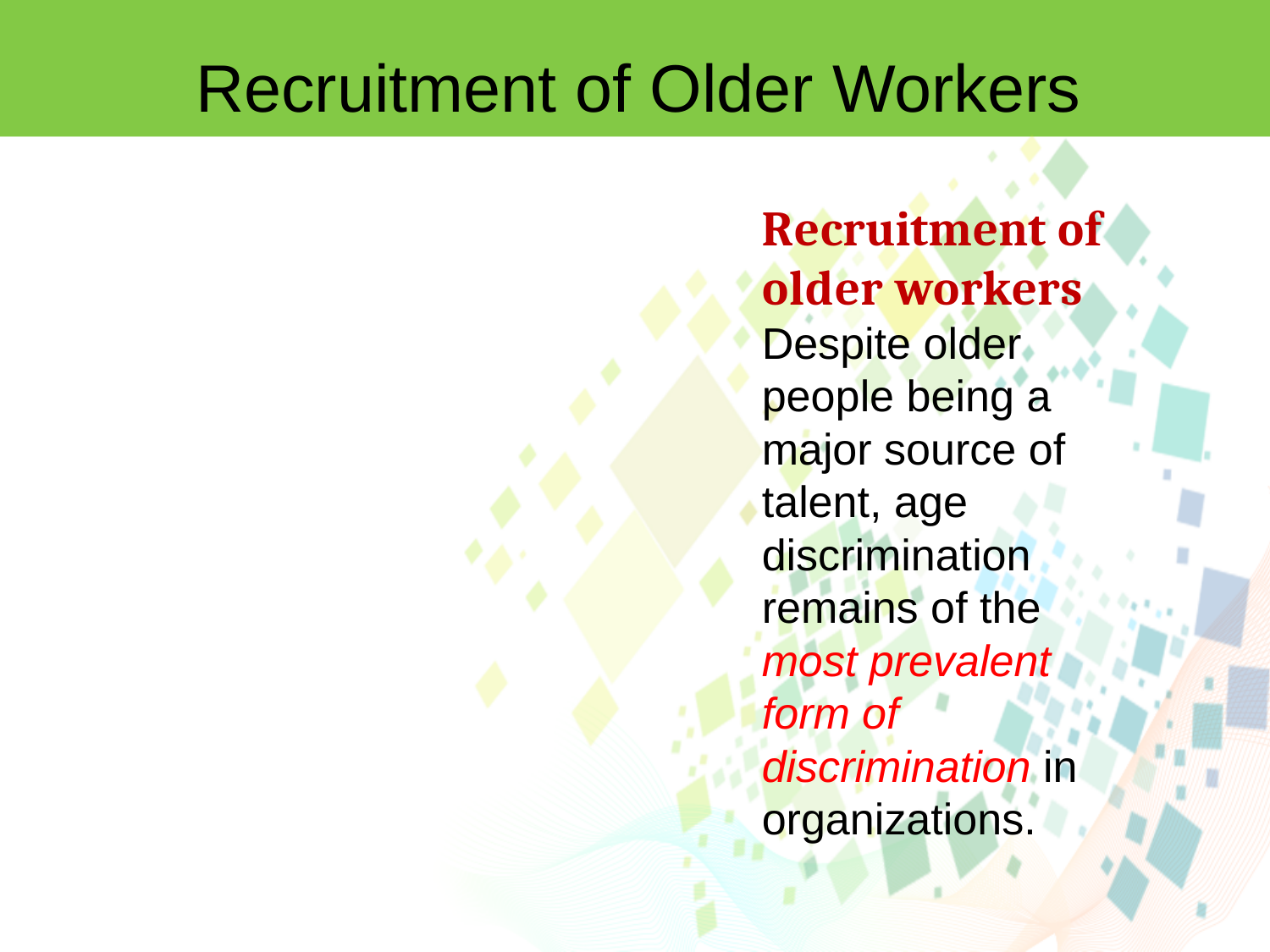

Recruitment of Older Workers
Recruitment of older workers
Despite older people being a major source of talent, age discrimination remains of the most prevalent form of discrimination in organizations.